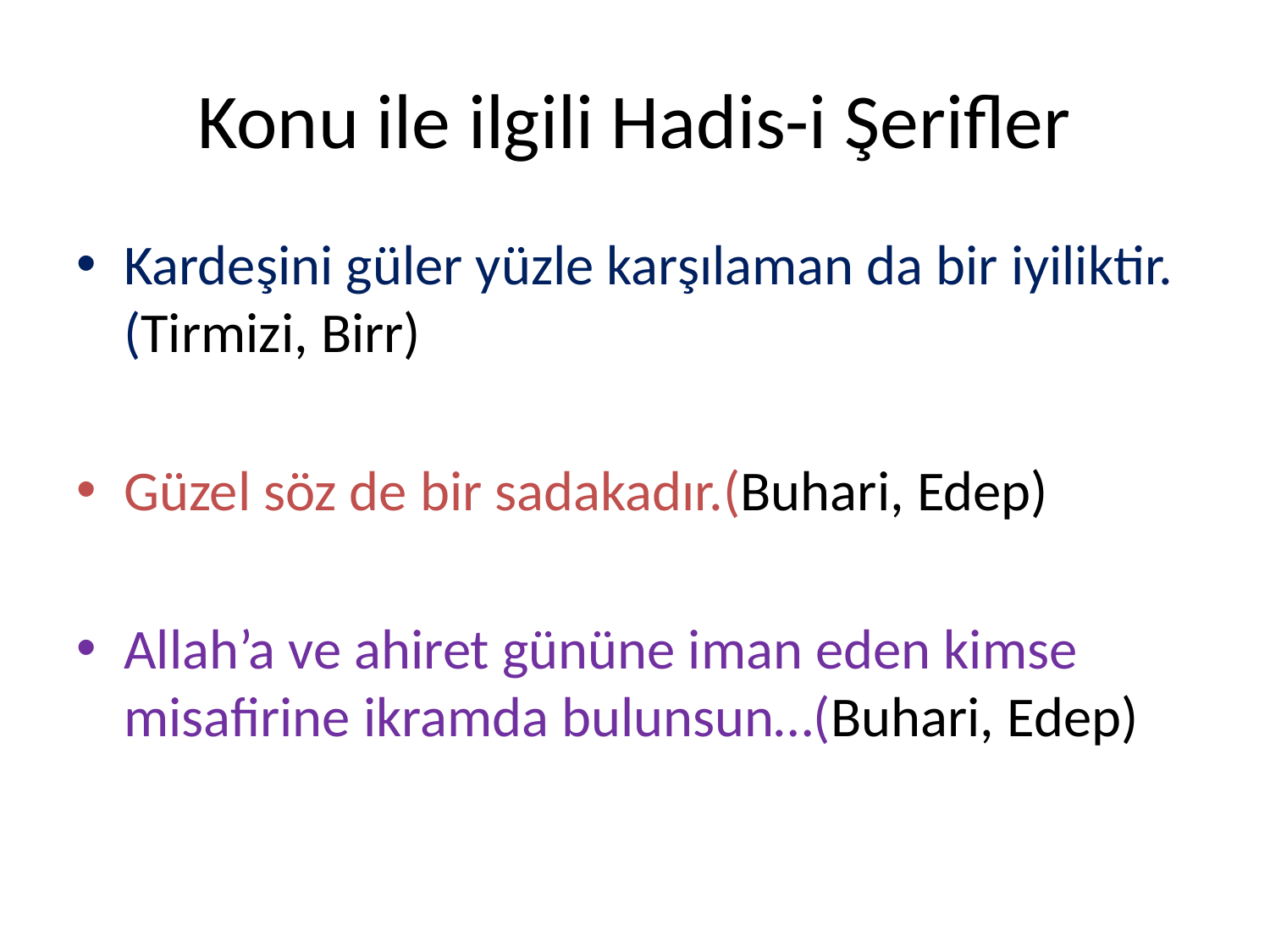

# Konu ile ilgili Hadis-i Şerifler
Kardeşini güler yüzle karşılaman da bir iyiliktir.(Tirmizi, Birr)

Güzel söz de bir sadakadır.(Buhari, Edep)

Allah’a ve ahiret gününe iman eden kimse misafirine ikramda bulunsun…(Buhari, Edep)